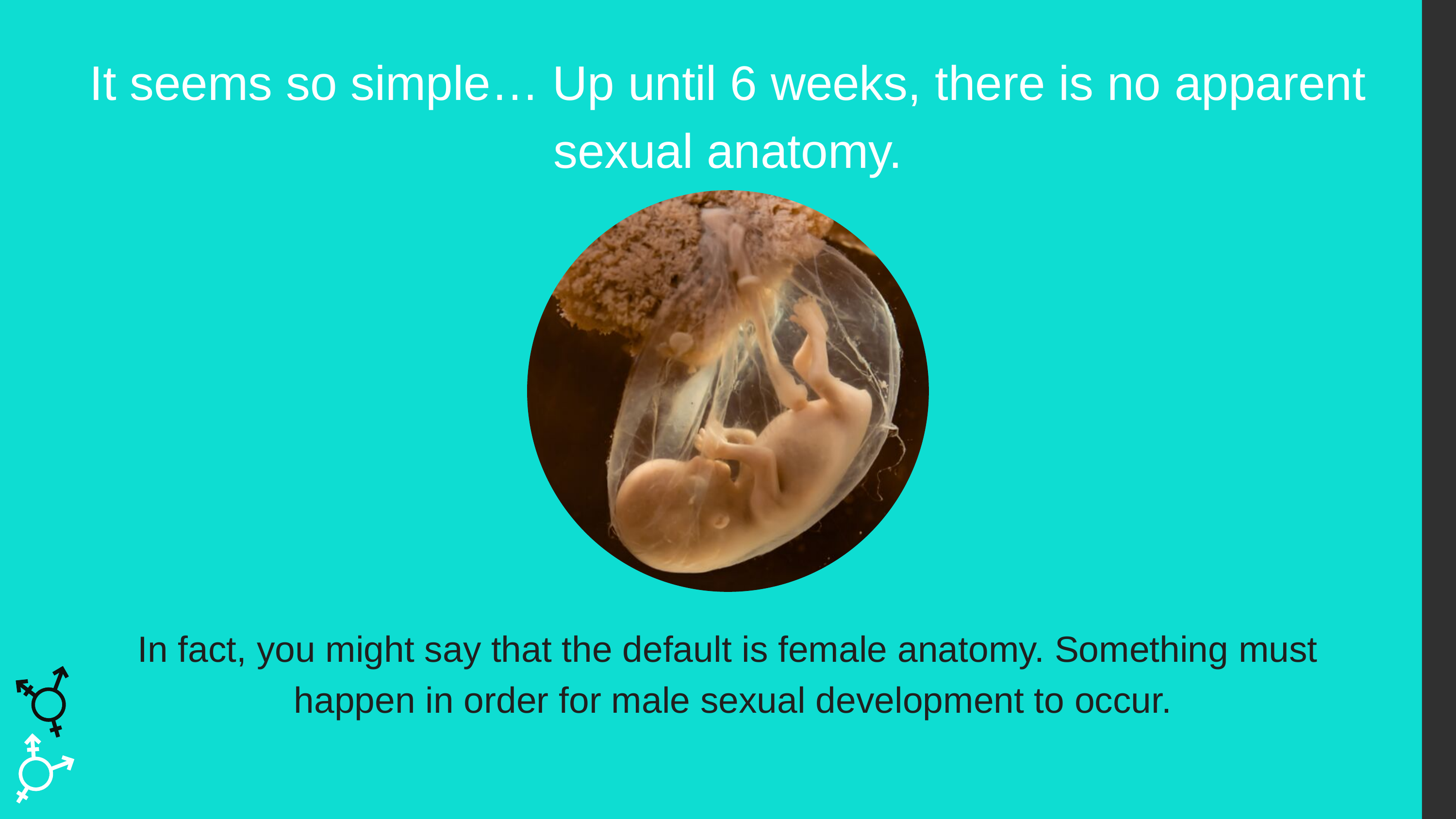

It seems so simple… Up until 6 weeks, there is no apparent sexual anatomy.

In fact, you might say that the default is female anatomy. Something must
 happen in order for male sexual development to occur.